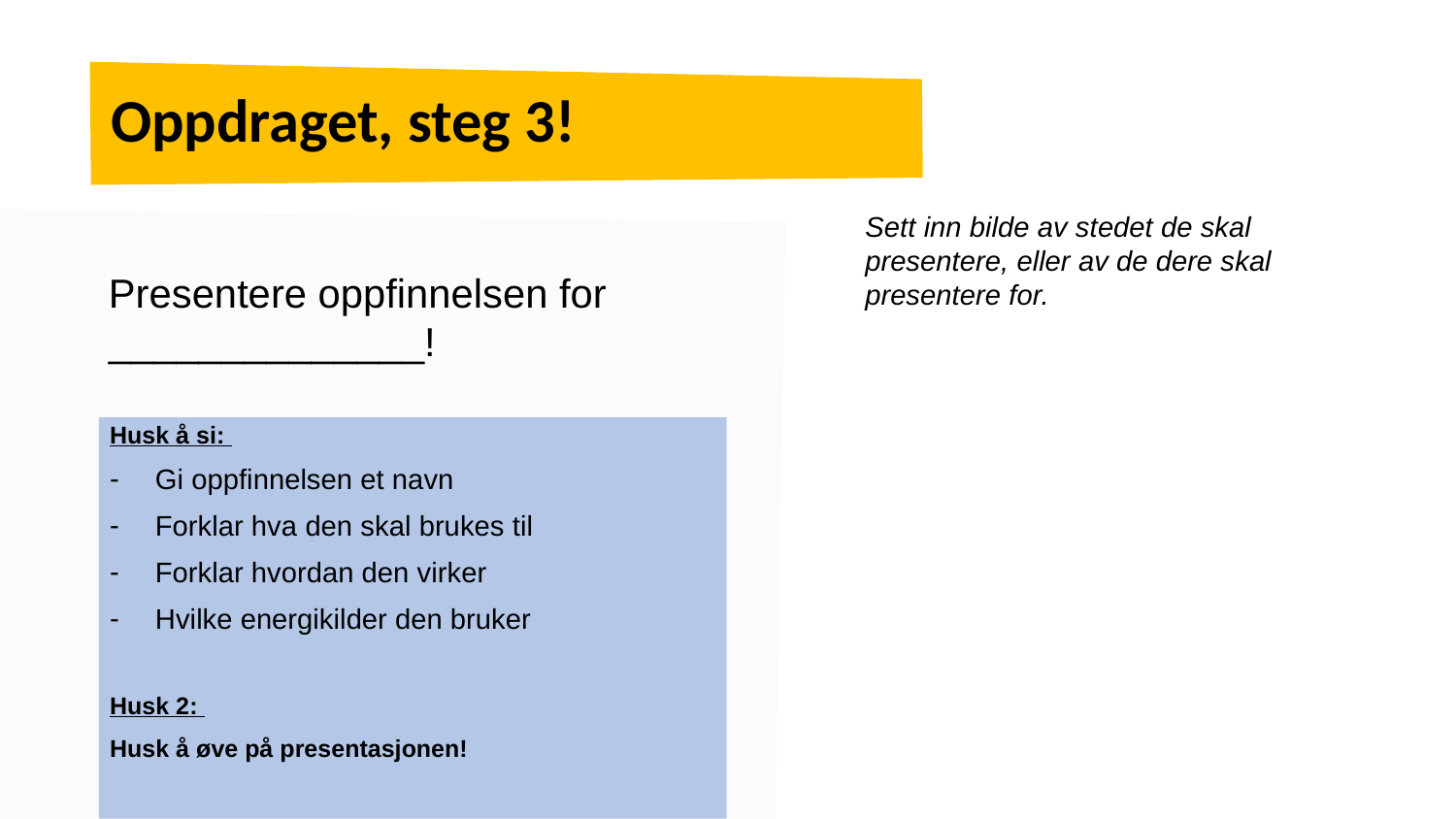

Oppdraget, steg 3!

Sett inn bilde av stedet de skal presentere, eller av de dere skal presentere for.

Presentere oppfinnelsen for ______________!
Husk å si:
Gi oppfinnelsen et navn
Forklar hva den skal brukes til
Forklar hvordan den virker
Hvilke energikilder den bruker

Husk 2:
Husk å øve på presentasjonen!